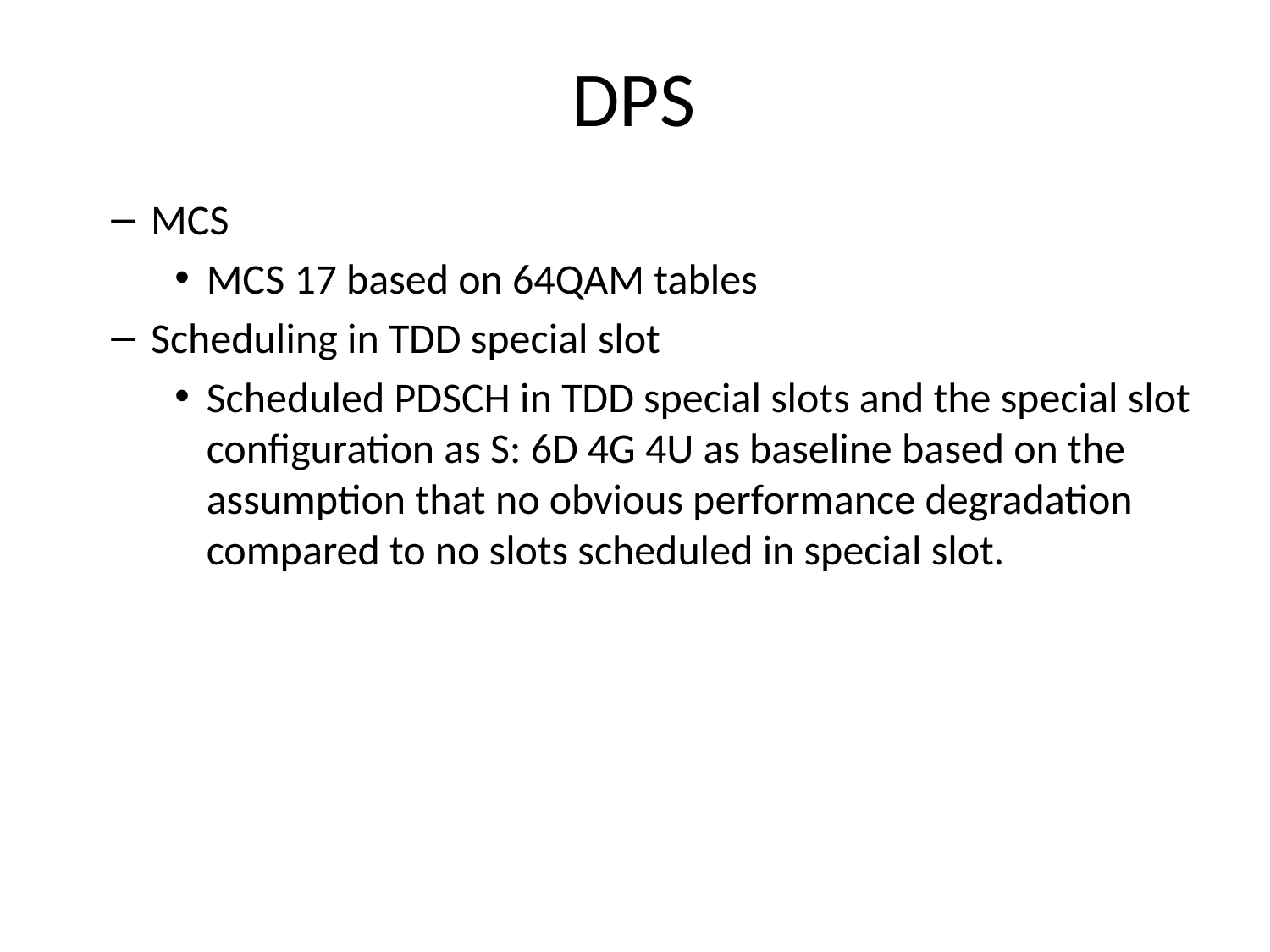

# DPS
MCS
MCS 17 based on 64QAM tables
Scheduling in TDD special slot
Scheduled PDSCH in TDD special slots and the special slot configuration as S: 6D 4G 4U as baseline based on the assumption that no obvious performance degradation compared to no slots scheduled in special slot.